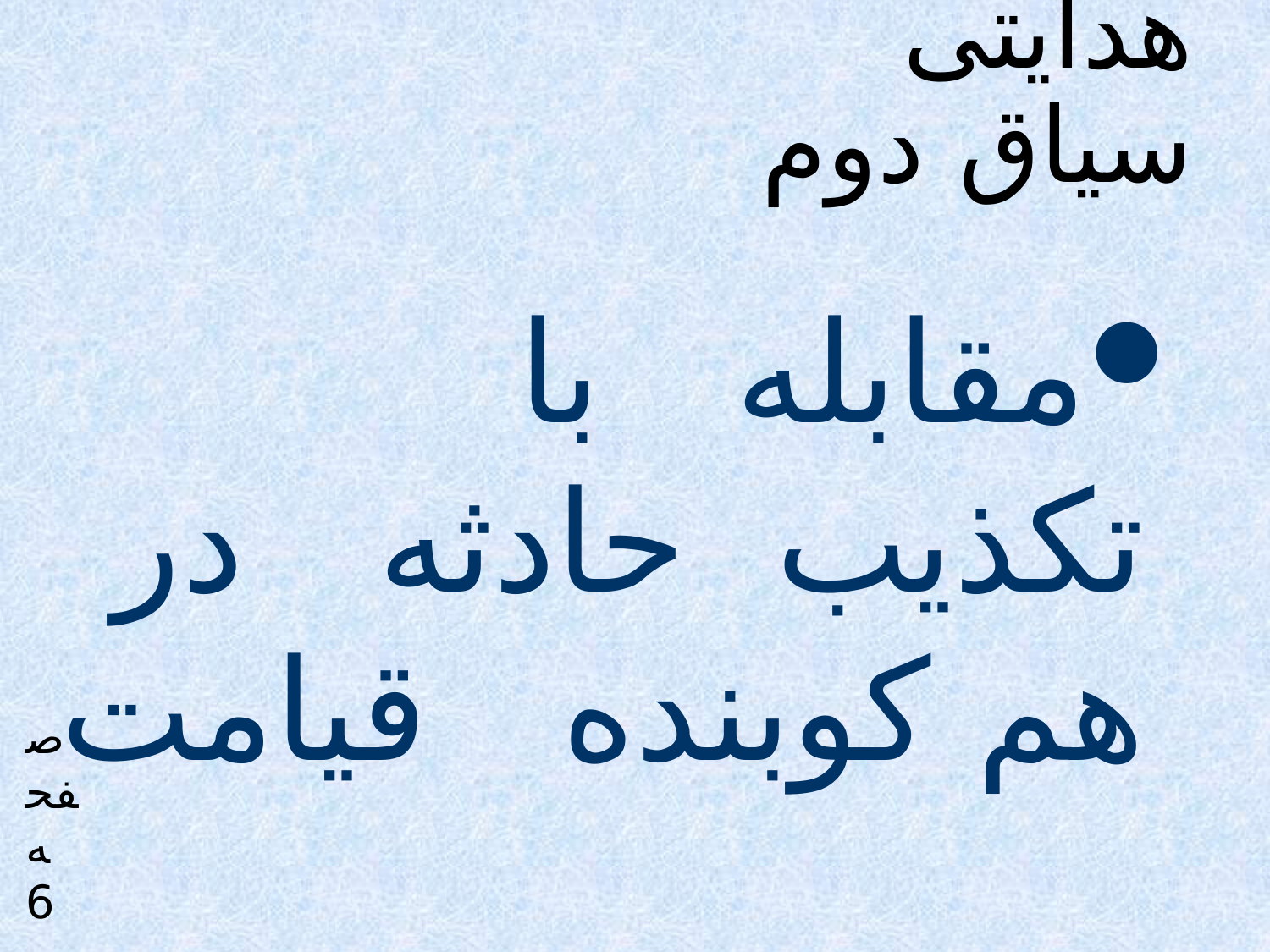

# جهت هدایتی سیاق دوم
مقابله   با   تکذیب  حادثه   در هم کوبنده   قیامت
از تکذیب قارعه که به سر   پیچی از رسول پروردگار منتهی می شود بر حذر باشید، زیرا عذاب الهی را در پی دارد.
صفحه 6